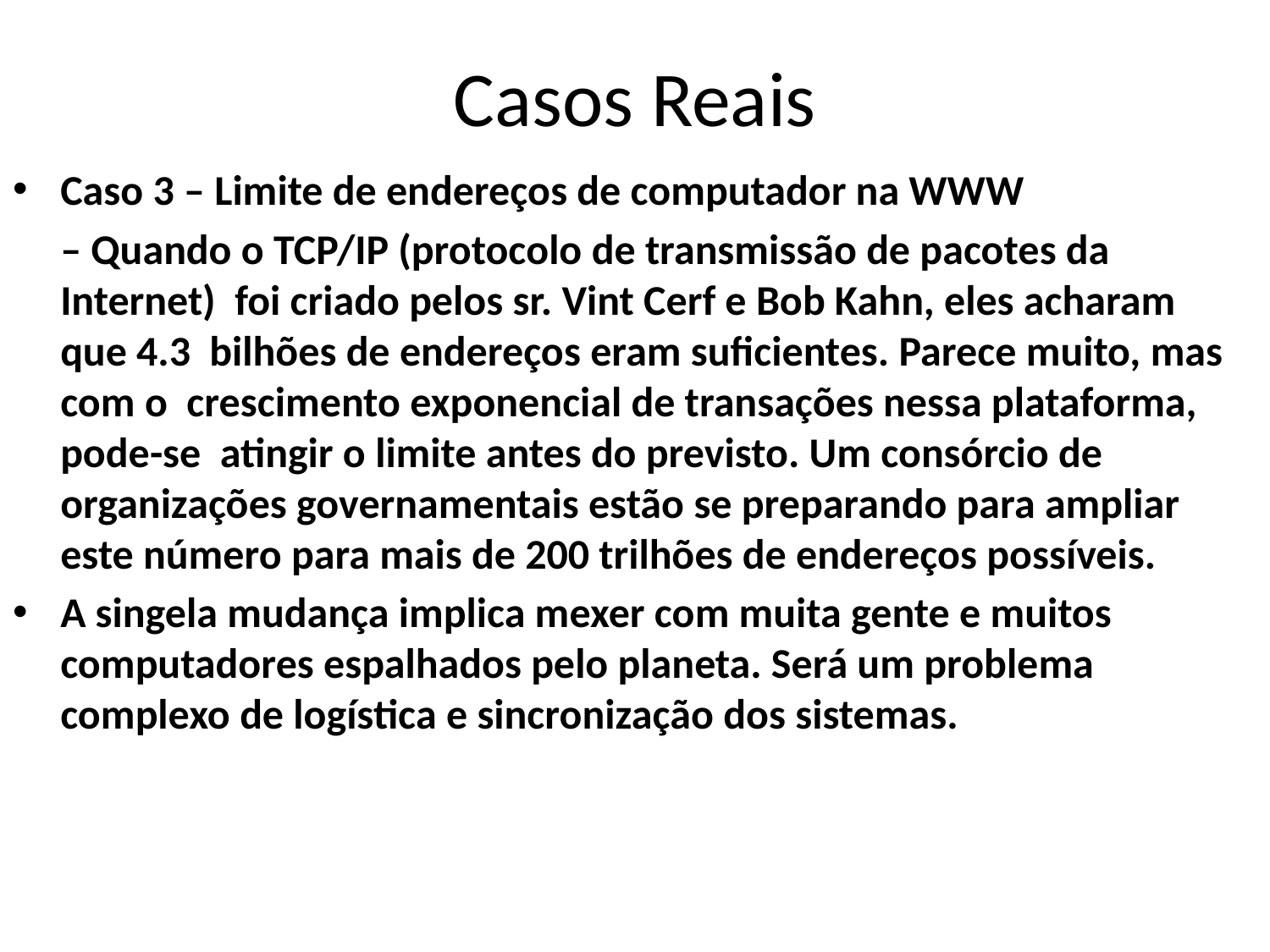

# Casos Reais
Caso 3 – Limite de endereços de computador na WWW
	– Quando o TCP/IP (protocolo de transmissão de pacotes da Internet)  foi criado pelos sr. Vint Cerf e Bob Kahn, eles acharam que 4.3  bilhões de endereços eram suficientes. Parece muito, mas com o  crescimento exponencial de transações nessa plataforma, pode-se  atingir o limite antes do previsto. Um consórcio de organizações governamentais estão se preparando para ampliar este número para mais de 200 trilhões de endereços possíveis.
A singela mudança implica mexer com muita gente e muitos computadores espalhados pelo planeta. Será um problema complexo de logística e sincronização dos sistemas.